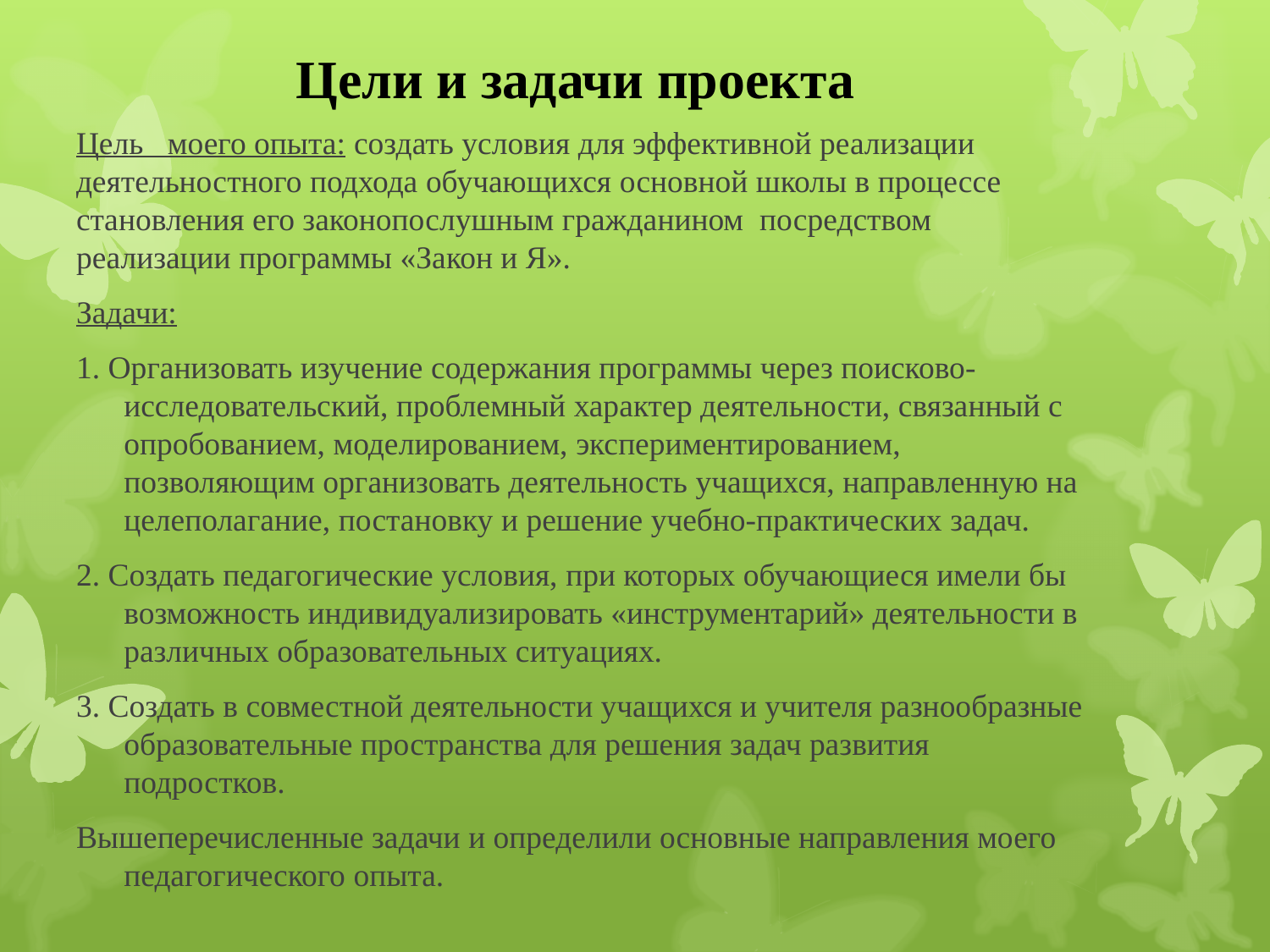

# Цели и задачи проекта
Цель   моего опыта: создать условия для эффективной реализации деятельностного подхода обучающихся основной школы в процессе становления его законопослушным гражданином  посредством реализации программы «Закон и Я».
Задачи:
1. Организовать изучение содержания программы через поисково-исследовательский, проблемный характер деятельности, связанный с опробованием, моделированием, экспериментированием, позволяющим организовать деятельность учащихся, направленную на целеполагание, постановку и решение учебно-практических задач.
2. Создать педагогические условия, при которых обучающиеся имели бы возможность индивидуализировать «инструментарий» деятельности в различных образовательных ситуациях.
3. Создать в совместной деятельности учащихся и учителя разнообразные образовательные пространства для решения задач развития подростков.
Вышеперечисленные задачи и определили основные направления моего педагогического опыта.